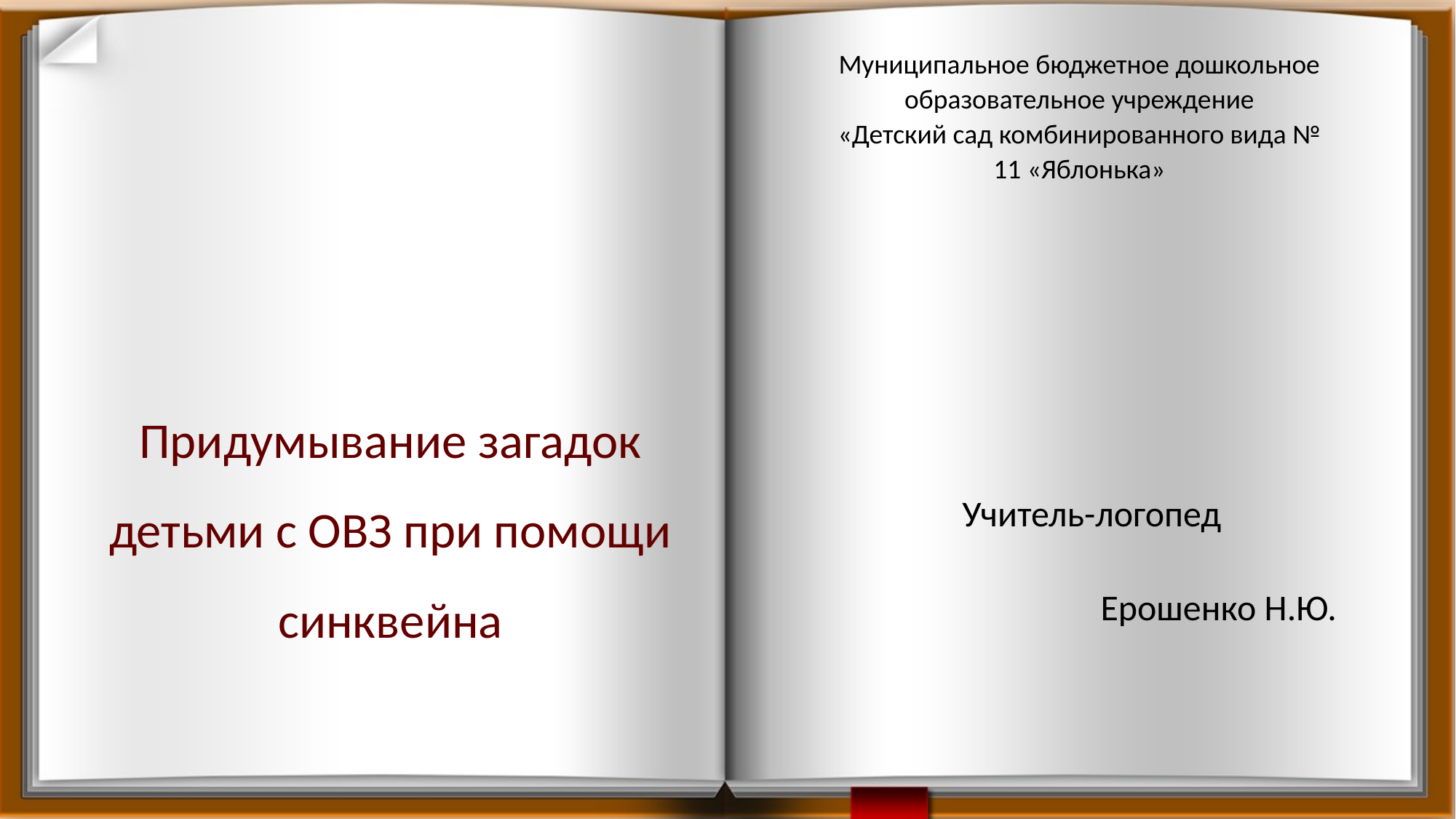

Муниципальное бюджетное дошкольное образовательное учреждение
«Детский сад комбинированного вида № 11 «Яблонька»
# Придумывание загадок детьми с ОВЗ при помощи синквейна
Учитель-логопед
                                                                                                  Ерошенко Н.Ю.